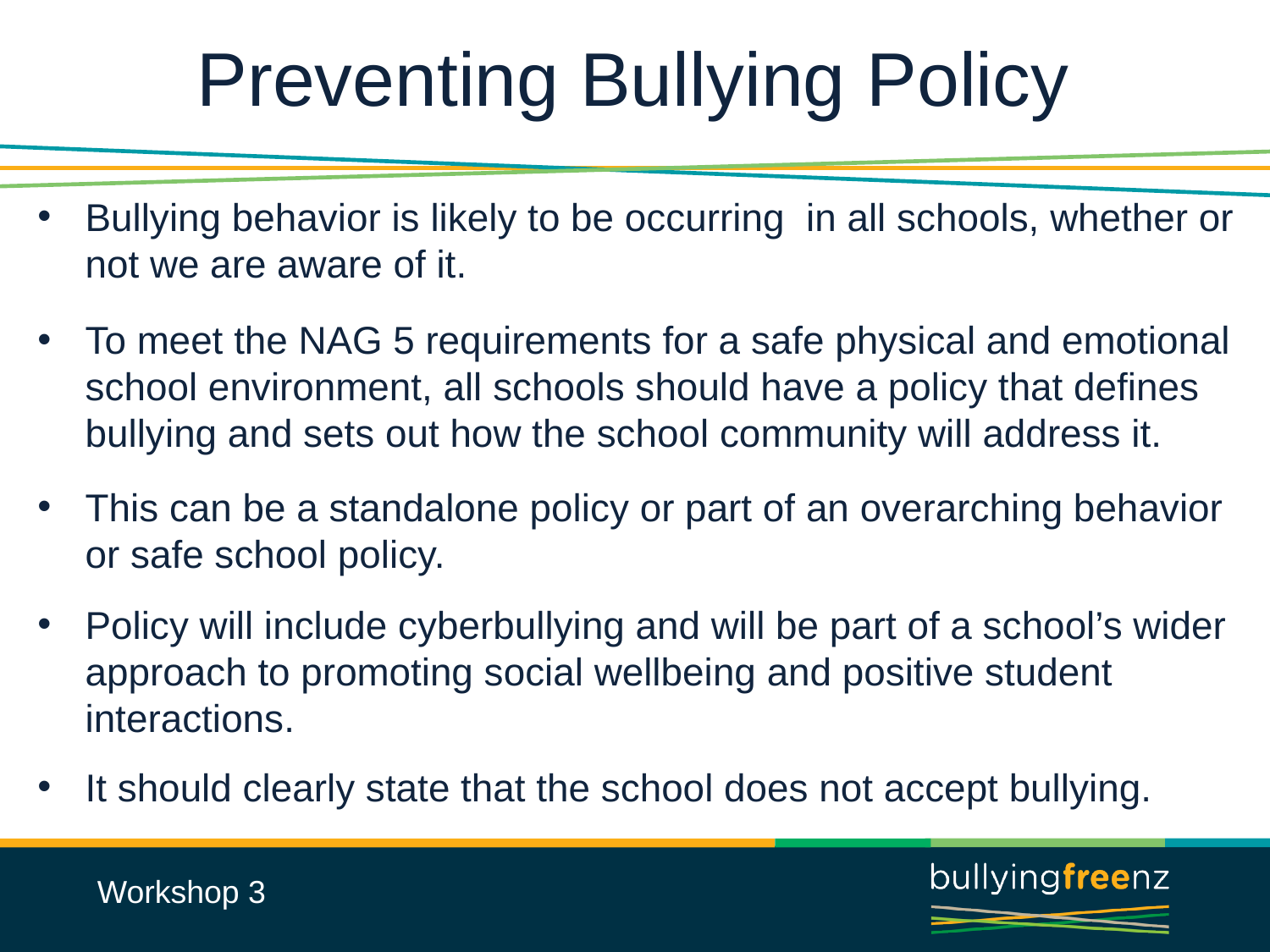

# Preventing Bullying Policy
Bullying behavior is likely to be occurring  in all schools, whether or not we are aware of it.

To meet the NAG 5 requirements for a safe physical and emotional school environment, all schools should have a policy that defines bullying and sets out how the school community will address it.

This can be a standalone policy or part of an overarching behavior or safe school policy.

Policy will include cyberbullying and will be part of a school’s wider approach to promoting social wellbeing and positive student interactions.

It should clearly state that the school does not accept bullying.
Workshop 3